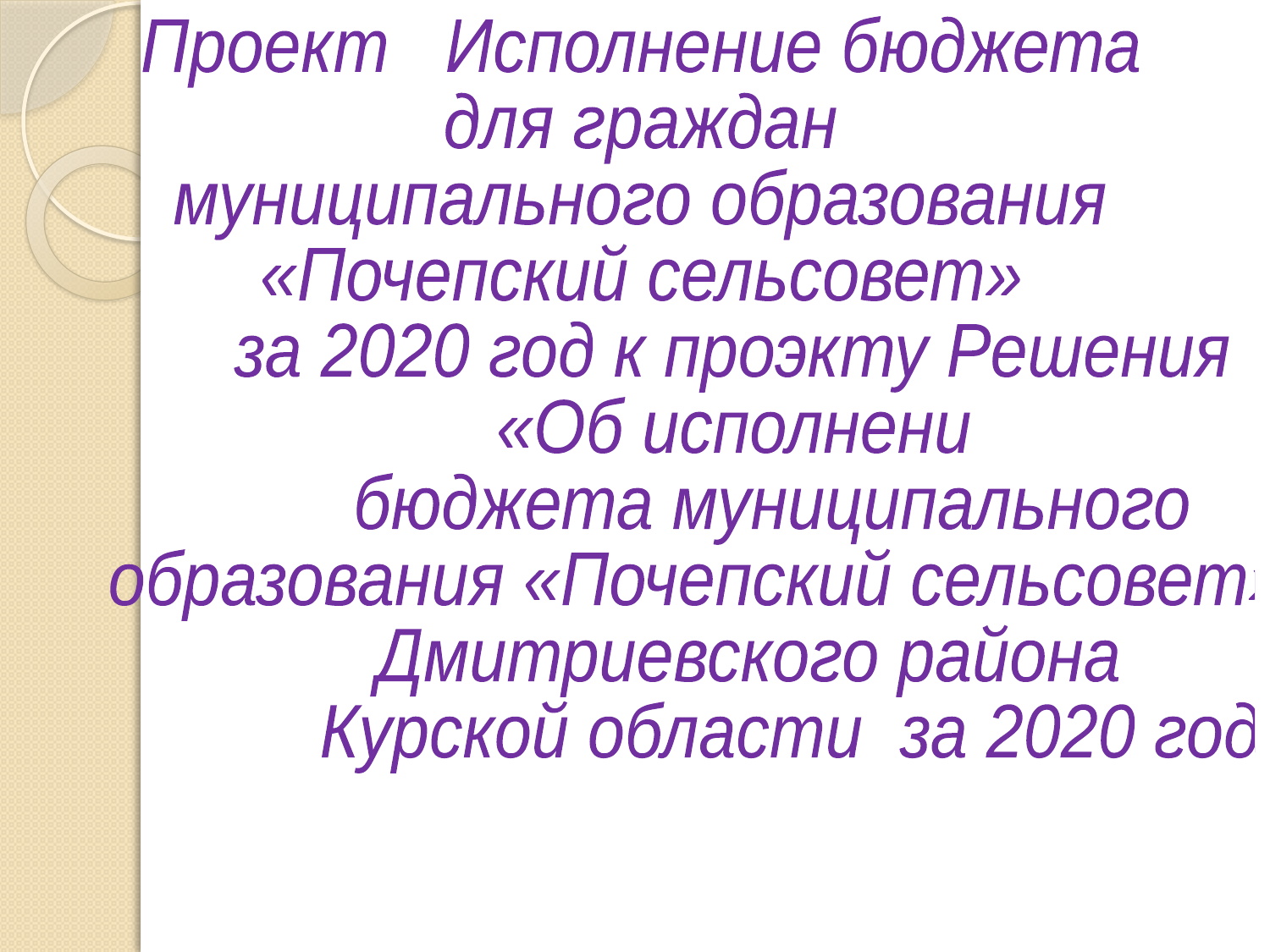

Проект   Исполнение бюджета
для граждан
муниципального образования
«Почепский сельсовет»
     за 2020 год к проэкту Решения
     «Об исполнени
       бюджета муниципального
   образования «Почепский сельсовет»
      Дмитриевского района
         Курской области  за 2020 год»